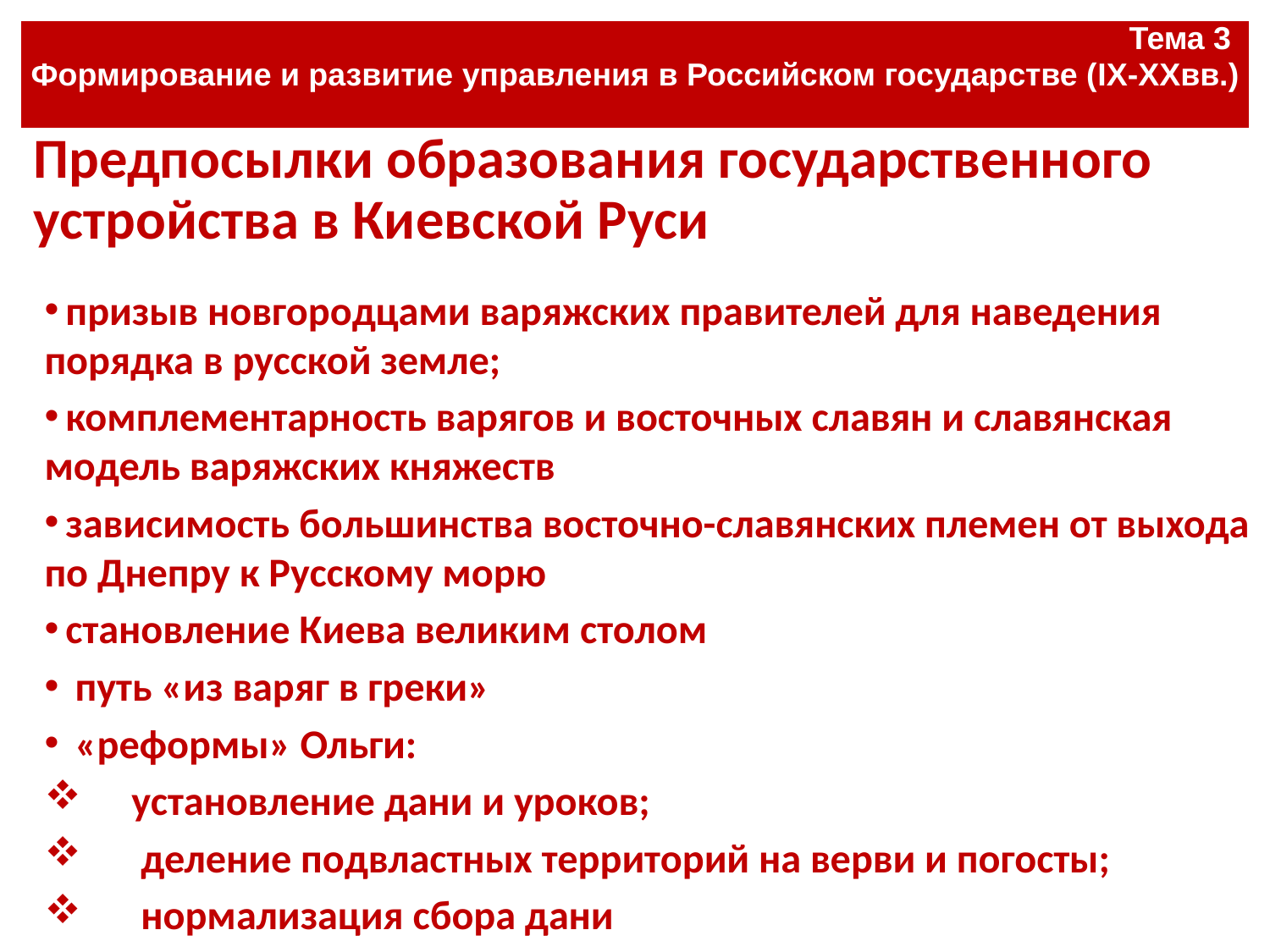

| Тема 3 Формирование и развитие управления в Российском государстве (IX-XXвв.) |
| --- |
#
Предпосылки образования государственного устройства в Киевской Руси

 призыв новгородцами варяжских правителей для наведения порядка в русской земле;
 комплементарность варягов и восточных славян и славянская модель варяжских княжеств
 зависимость большинства восточно-славянских племен от выхода по Днепру к Русскому морю
 становление Киева великим столом
  путь «из варяг в греки»
  «реформы» Ольги:
      установление дани и уроков;
       деление подвластных территорий на верви и погосты;
       нормализация сбора дани